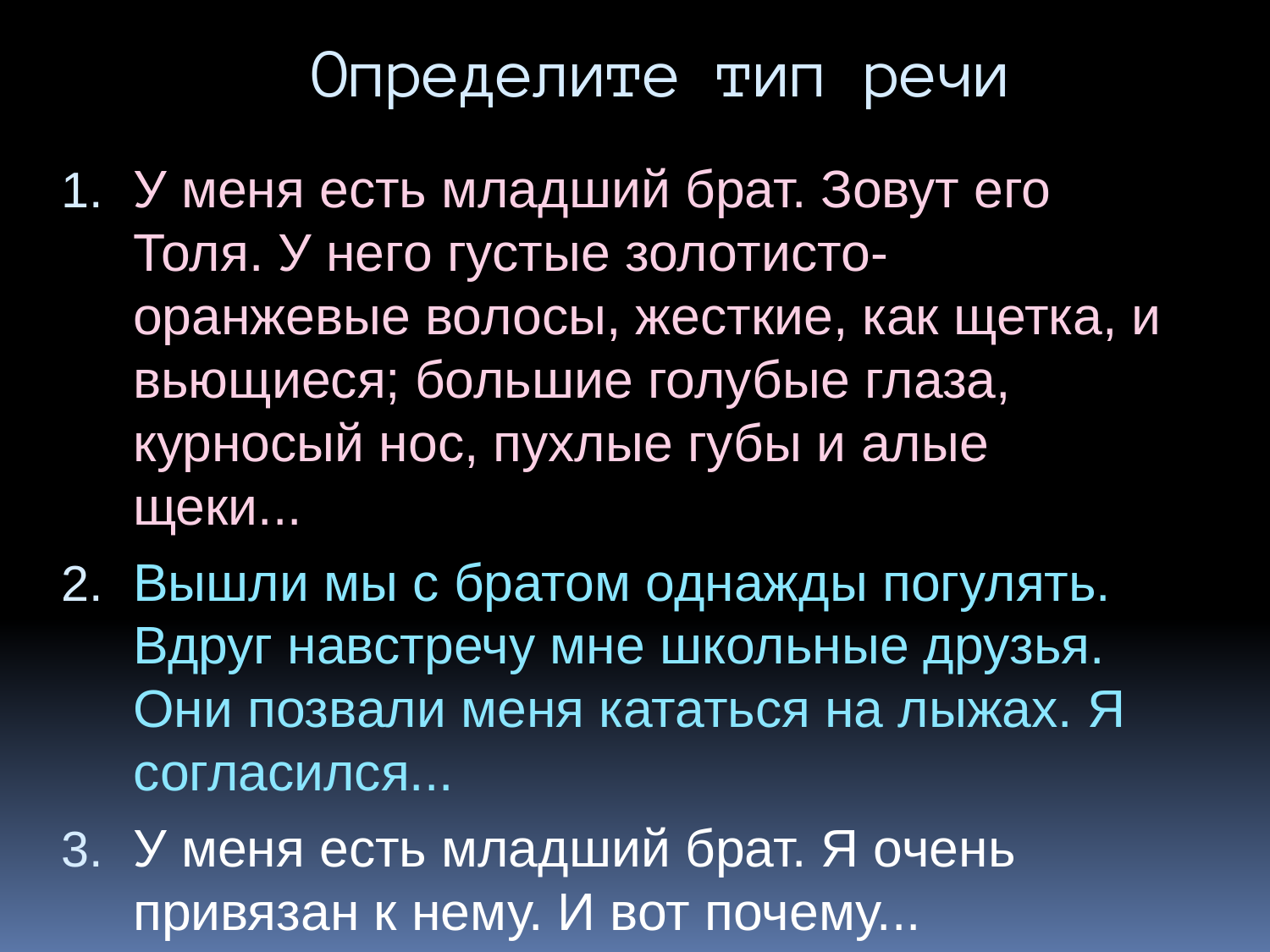

# Определите тип речи
У меня есть младший брат. Зовут его Толя. У него густые золотисто-оранжевые волосы, жесткие, как щетка, и вьющиеся; большие голубые глаза, курносый нос, пухлые губы и алые щеки...
Вышли мы с братом однажды погулять. Вдруг навстречу мне школьные друзья. Они позвали меня кататься на лыжах. Я согласился...
У меня есть младший брат. Я очень привязан к нему. И вот почему...